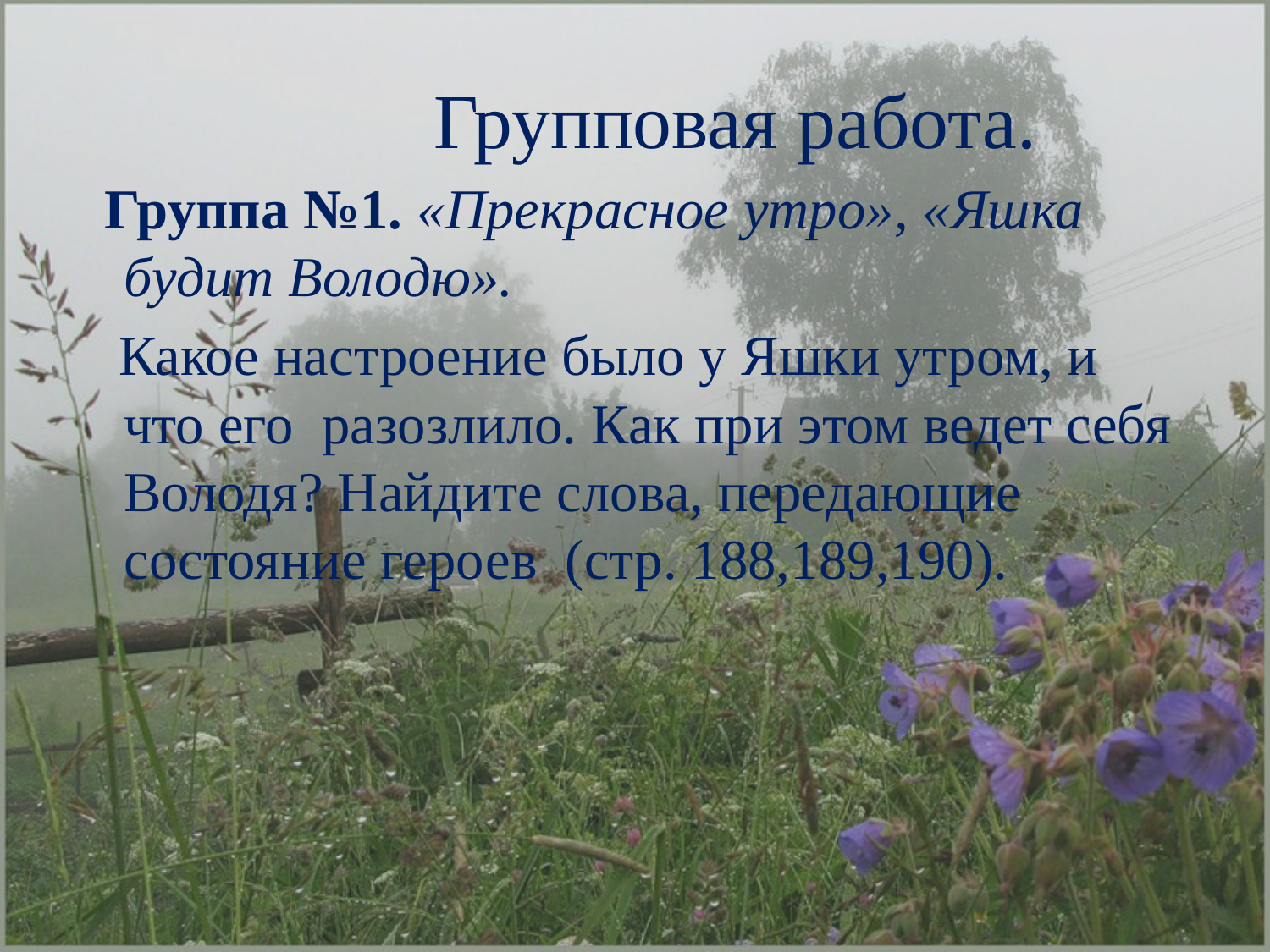

# Групповая работа.
  Группа №1. «Прекрасное утро», «Яшка будит Володю».
   Какое настроение было у Яшки утром, и что его  разозлило. Как при этом ведет себя Володя? Найдите слова, передающие  состояние героев  (стр. 188,189,190).